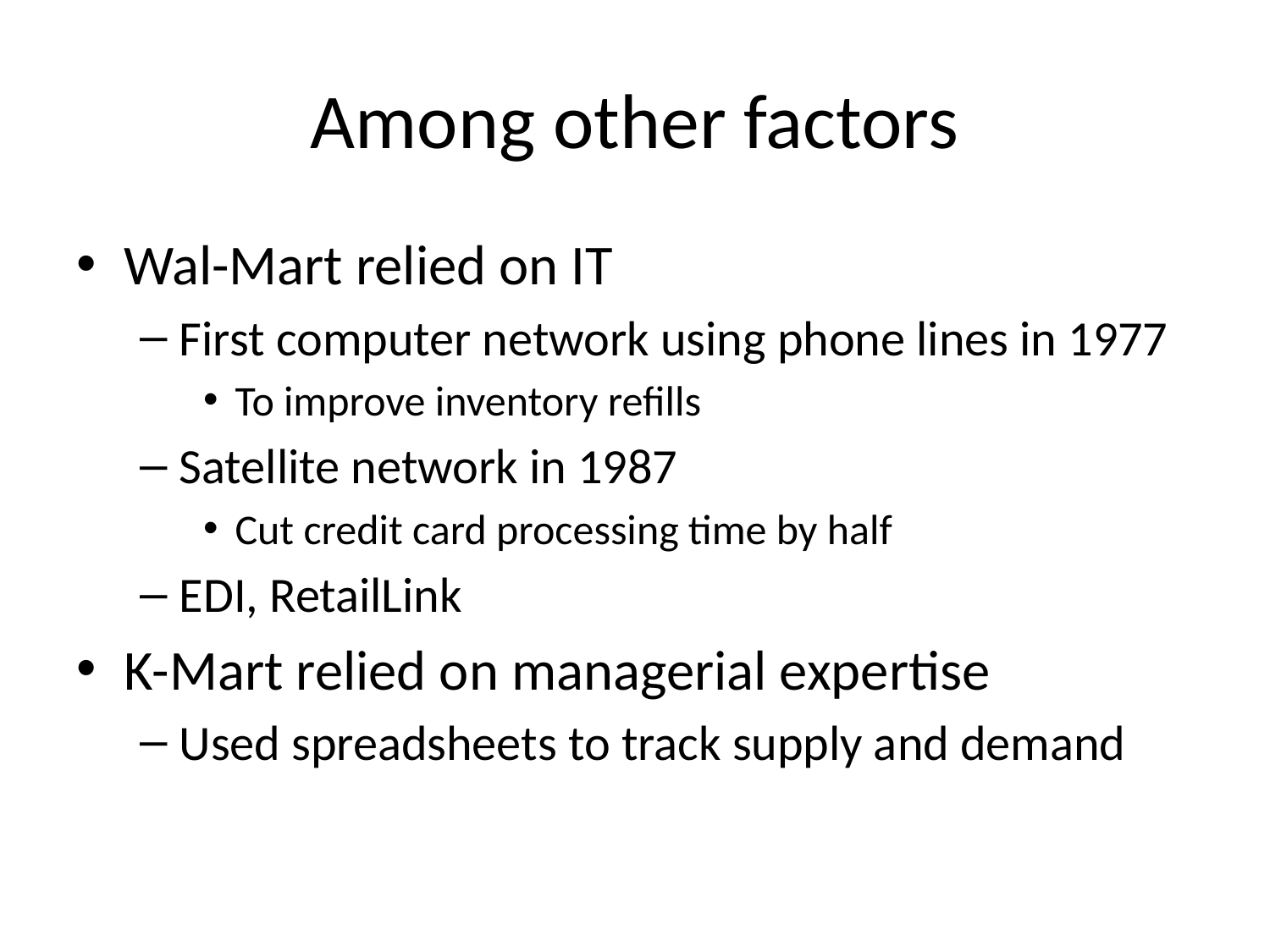

# Among other factors
Wal-Mart relied on IT
First computer network using phone lines in 1977
To improve inventory refills
Satellite network in 1987
Cut credit card processing time by half
EDI, RetailLink
K-Mart relied on managerial expertise
Used spreadsheets to track supply and demand